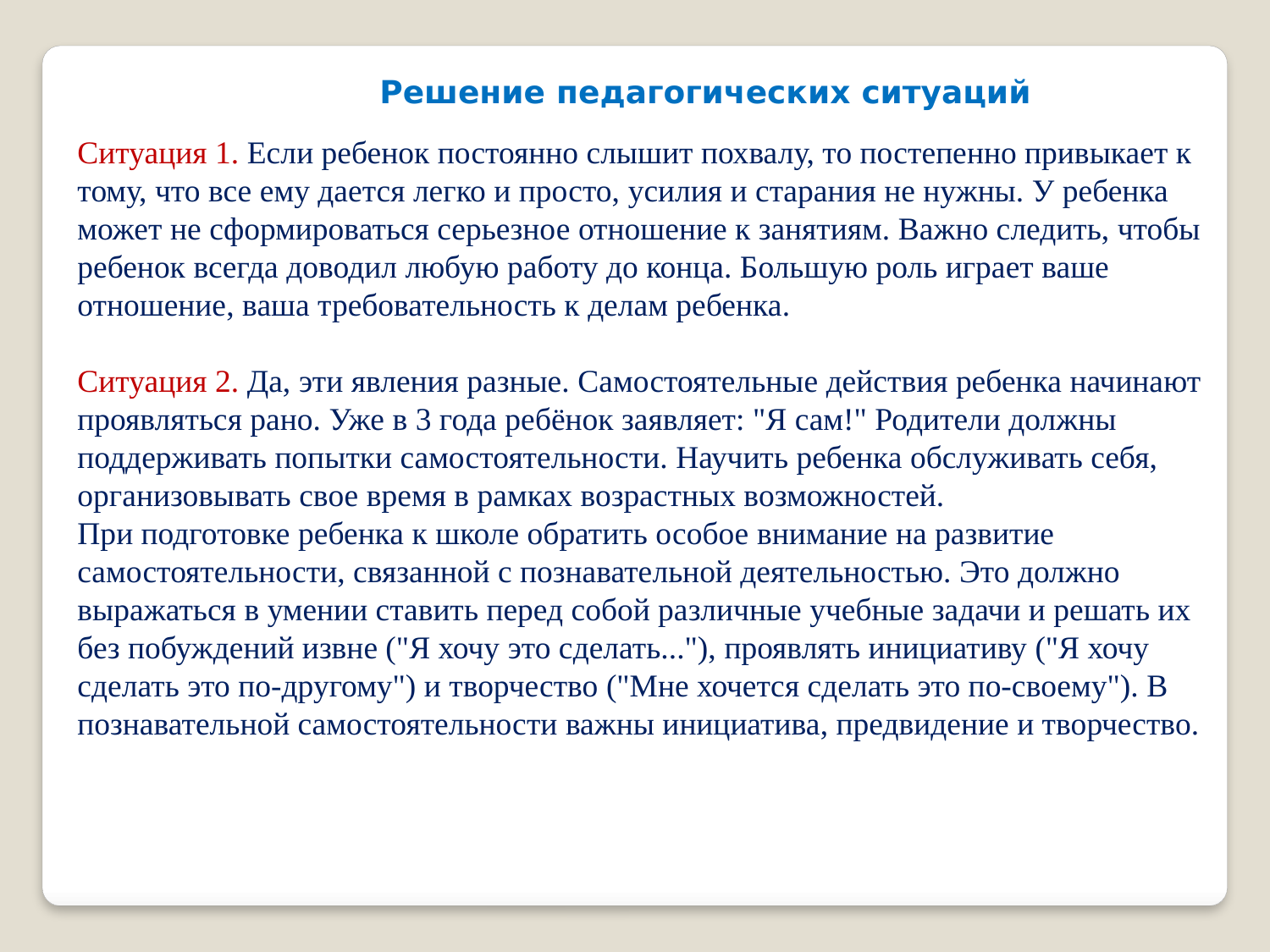

Решение педагогических ситуаций
Ситуация 1. Если ребенок постоянно слышит похвалу, то постепенно привыкает к тому, что все ему дается легко и просто, усилия и старания не нужны. У ребенка может не сформироваться серьезное отношение к занятиям. Важно следить, чтобы ребенок всегда доводил любую работу до конца. Большую роль играет ваше отношение, ваша требовательность к делам ребенка.

Ситуация 2. Да, эти явления разные. Самостоятельные действия ребенка начинают проявляться рано. Уже в 3 года ребёнок заявляет: "Я сам!" Родители должны поддерживать попытки самостоятельности. Научить ребенка обслуживать себя, организовывать свое время в рамках возрастных возможностей.
При подготовке ребенка к школе обратить особое внимание на развитие самостоятельности, связанной с познавательной деятельностью. Это должно выражаться в умении ставить перед собой различные учебные задачи и решать их без побуждений извне ("Я хочу это сделать..."), проявлять инициативу ("Я хочу сделать это по-другому") и творчество ("Мне хочется сделать это по-своему"). В познавательной самостоятельности важны инициатива, предвидение и творчество.